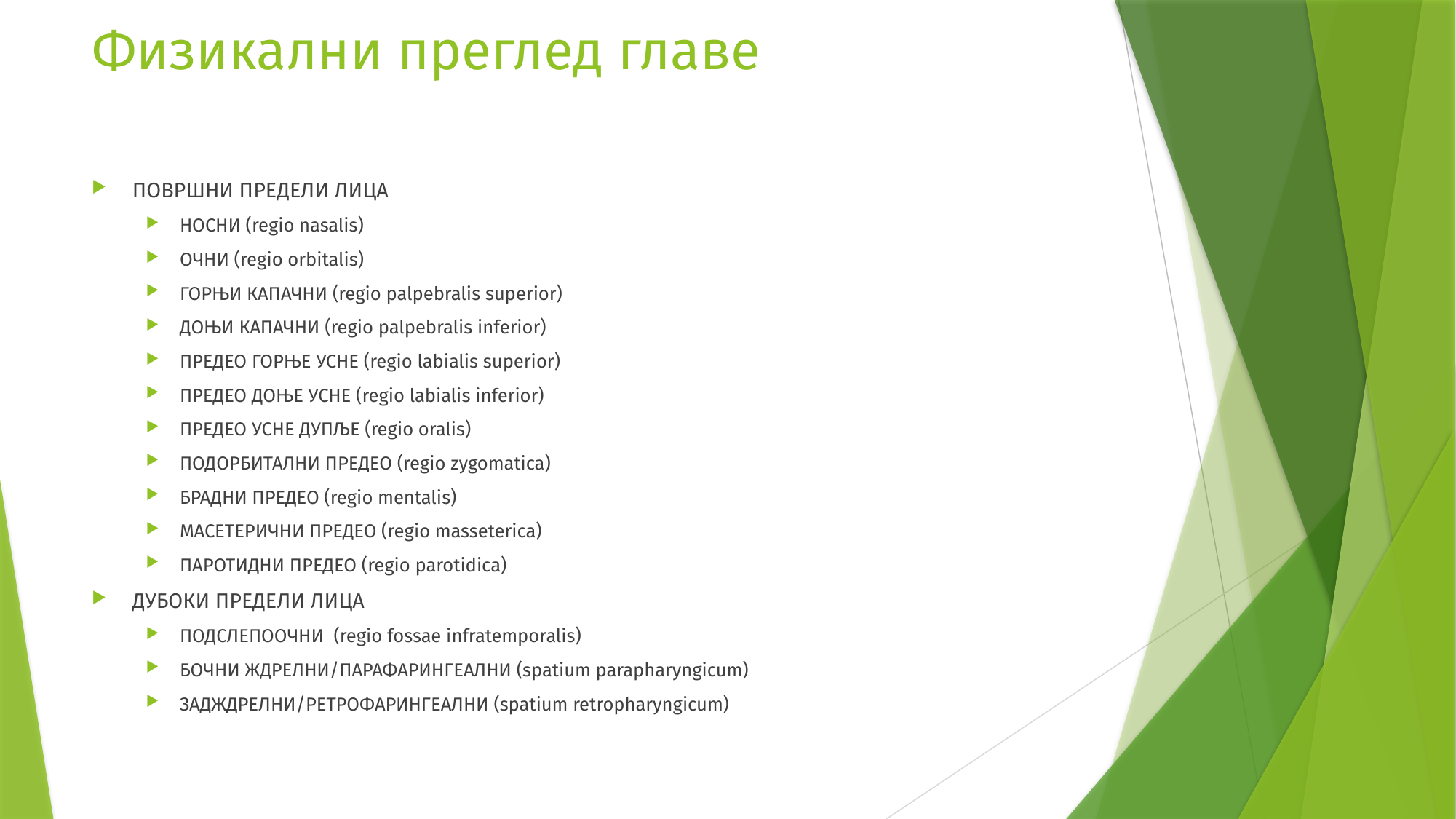

# Физикални преглед главе

ПОВРШНИ ПРЕДЕЛИ ЛИЦА
НОСНИ (regio nasalis)
ОЧНИ (regio orbitalis)
ГОРЊИ КАПАЧНИ (regio palpebralis superior)
ДОЊИ КАПАЧНИ (regio palpebralis inferior)
ПРЕДЕО ГОРЊЕ УСНЕ (regio labialis superior)
ПРЕДЕО ДОЊЕ УСНЕ (regio labialis inferior)
ПРЕДЕО УСНЕ ДУПЉЕ (regio oralis)
ПОДОРБИТАЛНИ ПРЕДЕО (regio zygomatica)
БРАДНИ ПРЕДЕО (regio mentalis)
МАСЕТЕРИЧНИ ПРЕДЕО (regio masseterica)
ПАРОТИДНИ ПРЕДЕО (regio parotidica)
ДУБОКИ ПРЕДЕЛИ ЛИЦА
ПОДСЛЕПООЧНИ  (regio fossae infratemporalis)
БОЧНИ ЖДРЕЛНИ/ПАРАФАРИНГЕАЛНИ (spatium parapharyngicum)
ЗАДЖДРЕЛНИ/РЕТРОФАРИНГЕАЛНИ (spatium retropharyngicum)